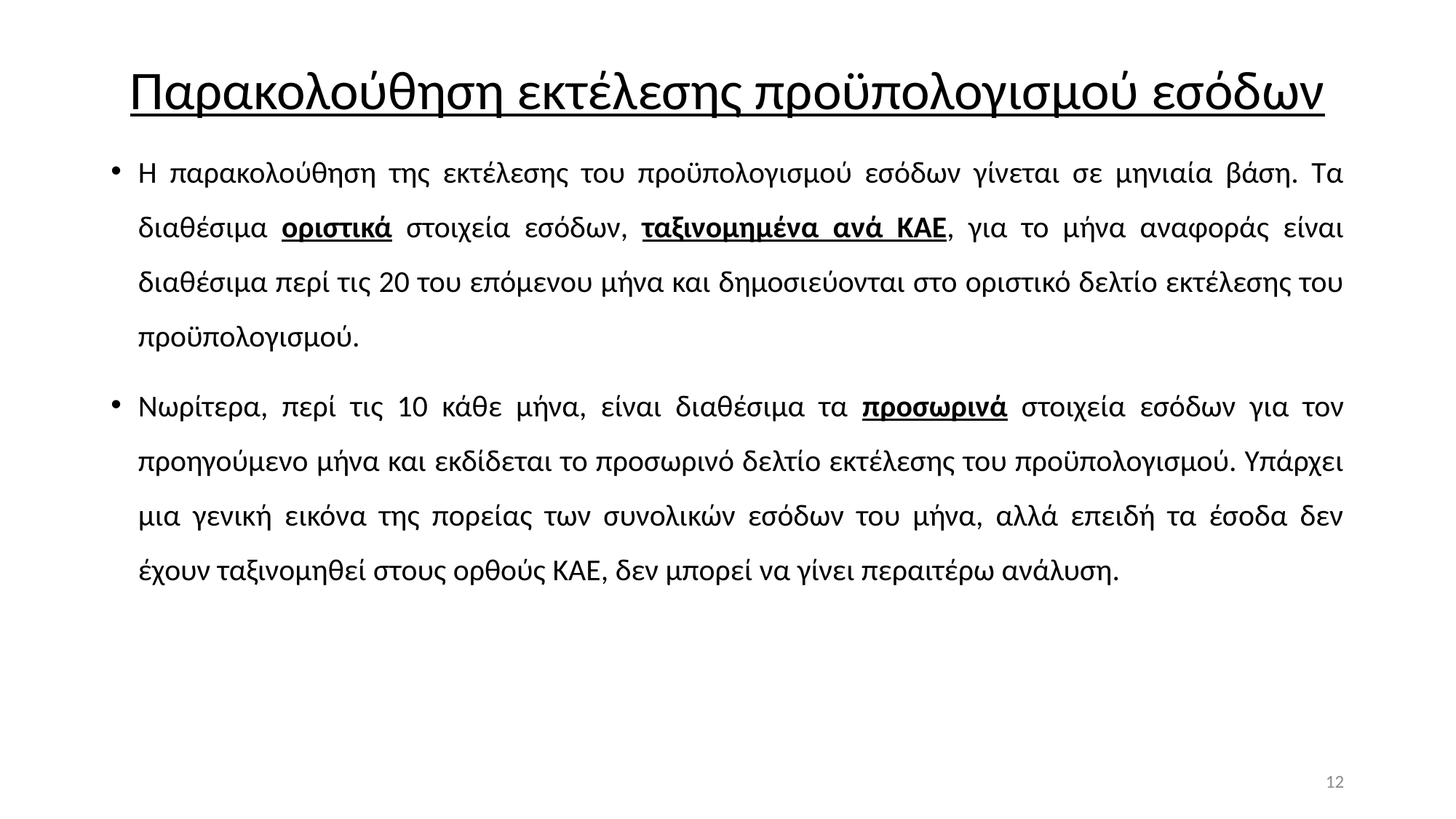

# Παρακολούθηση εκτέλεσης προϋπολογισμού εσόδων
Η παρακολούθηση της εκτέλεσης του προϋπολογισμού εσόδων γίνεται σε μηνιαία βάση. Τα διαθέσιμα οριστικά στοιχεία εσόδων, ταξινομημένα ανά ΚΑΕ, για το μήνα αναφοράς είναι διαθέσιμα περί τις 20 του επόμενου μήνα και δημοσιεύονται στο οριστικό δελτίο εκτέλεσης του προϋπολογισμού.
Νωρίτερα, περί τις 10 κάθε μήνα, είναι διαθέσιμα τα προσωρινά στοιχεία εσόδων για τον προηγούμενο μήνα και εκδίδεται το προσωρινό δελτίο εκτέλεσης του προϋπολογισμού. Υπάρχει μια γενική εικόνα της πορείας των συνολικών εσόδων του μήνα, αλλά επειδή τα έσοδα δεν έχουν ταξινομηθεί στους ορθούς ΚΑΕ, δεν μπορεί να γίνει περαιτέρω ανάλυση.
12